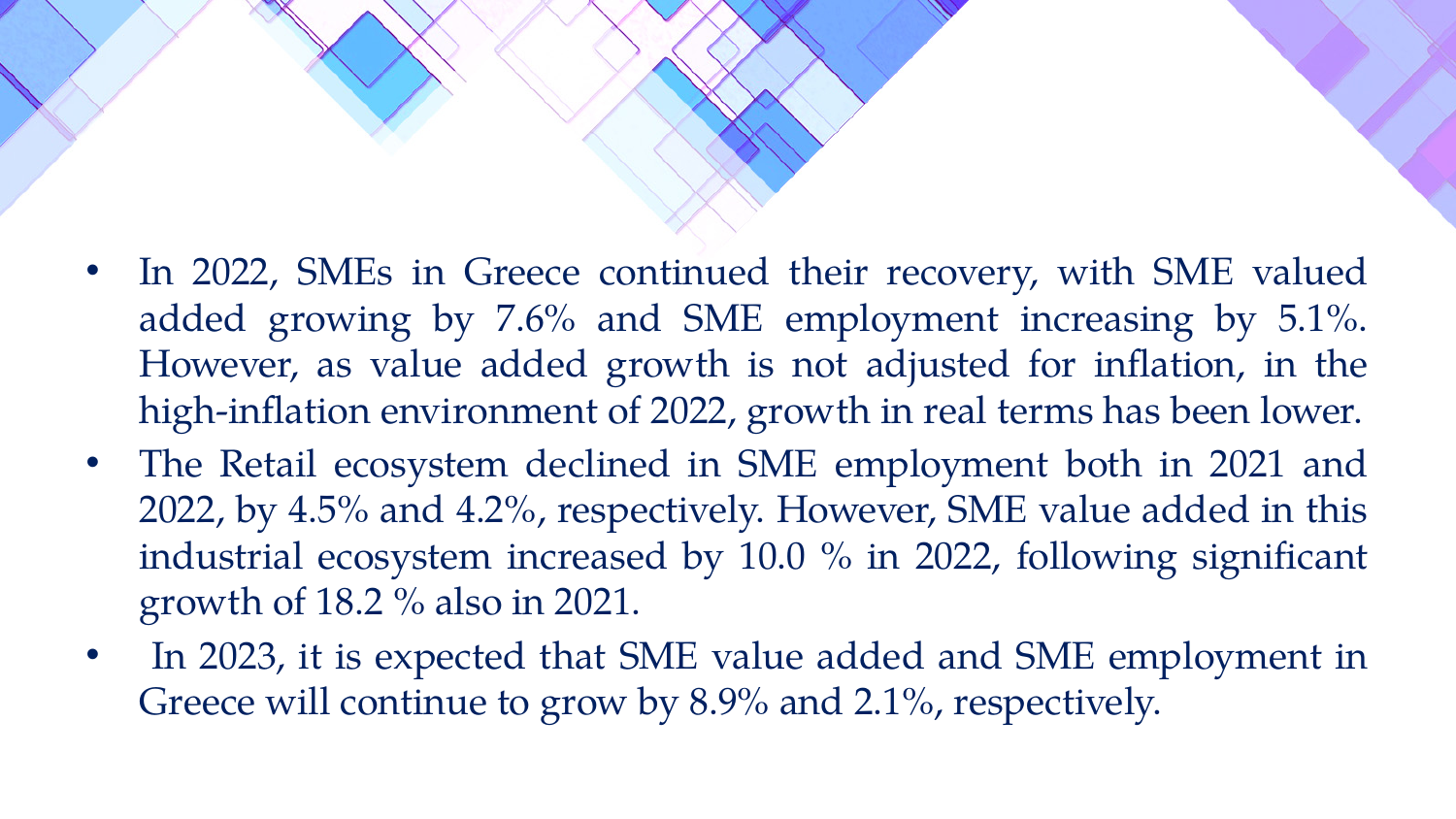

In 2022, SMEs in Greece continued their recovery, with SME valued added growing by 7.6% and SME employment increasing by 5.1%. However, as value added growth is not adjusted for inflation, in the high-inflation environment of 2022, growth in real terms has been lower.
The Retail ecosystem declined in SME employment both in 2021 and 2022, by 4.5% and 4.2%, respectively. However, SME value added in this industrial ecosystem increased by 10.0 % in 2022, following significant growth of 18.2 % also in 2021.
 In 2023, it is expected that SME value added and SME employment in Greece will continue to grow by 8.9% and 2.1%, respectively.